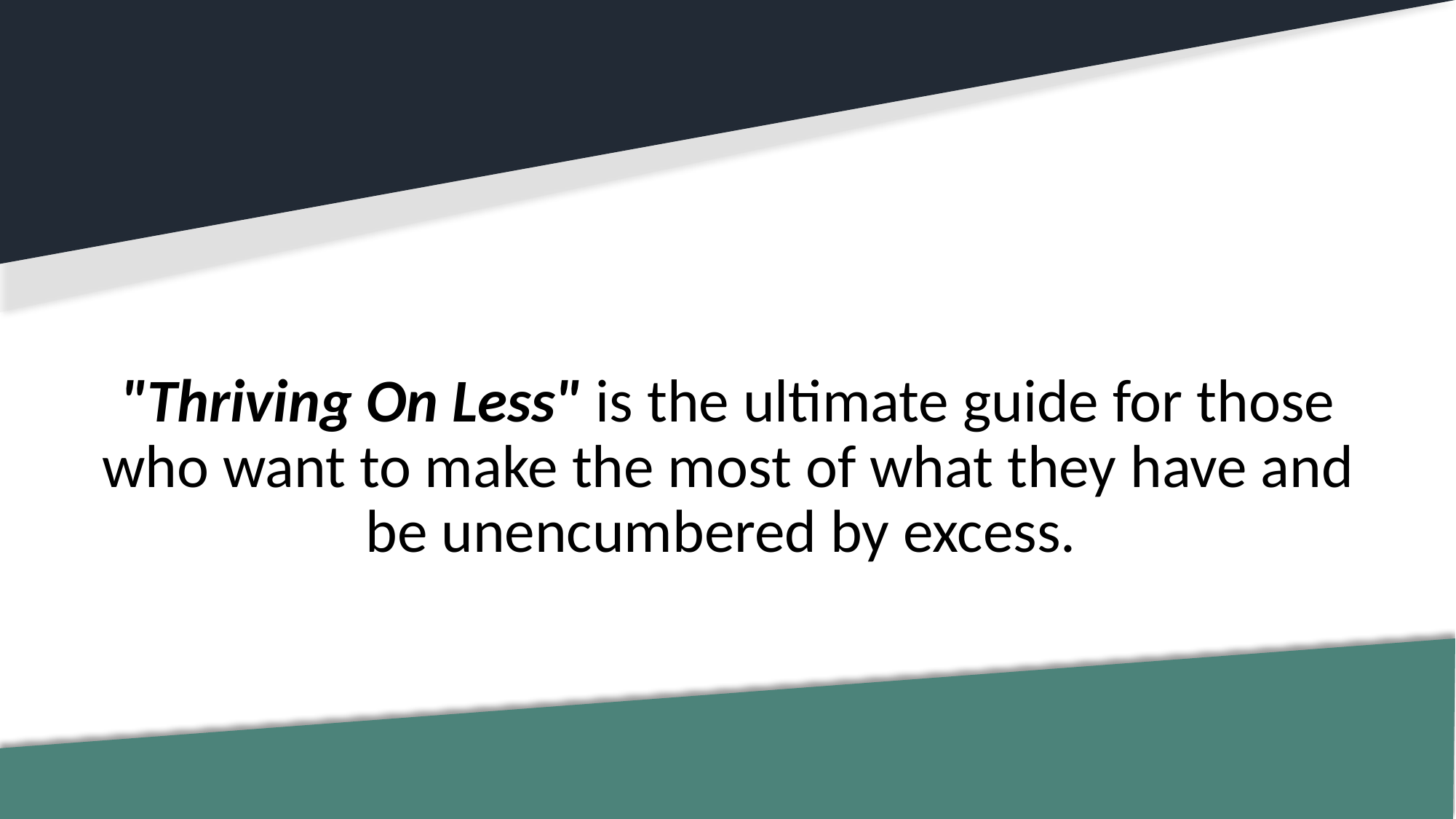

# "Thriving On Less" is the ultimate guide for those who want to make the most of what they have and be unencumbered by excess.